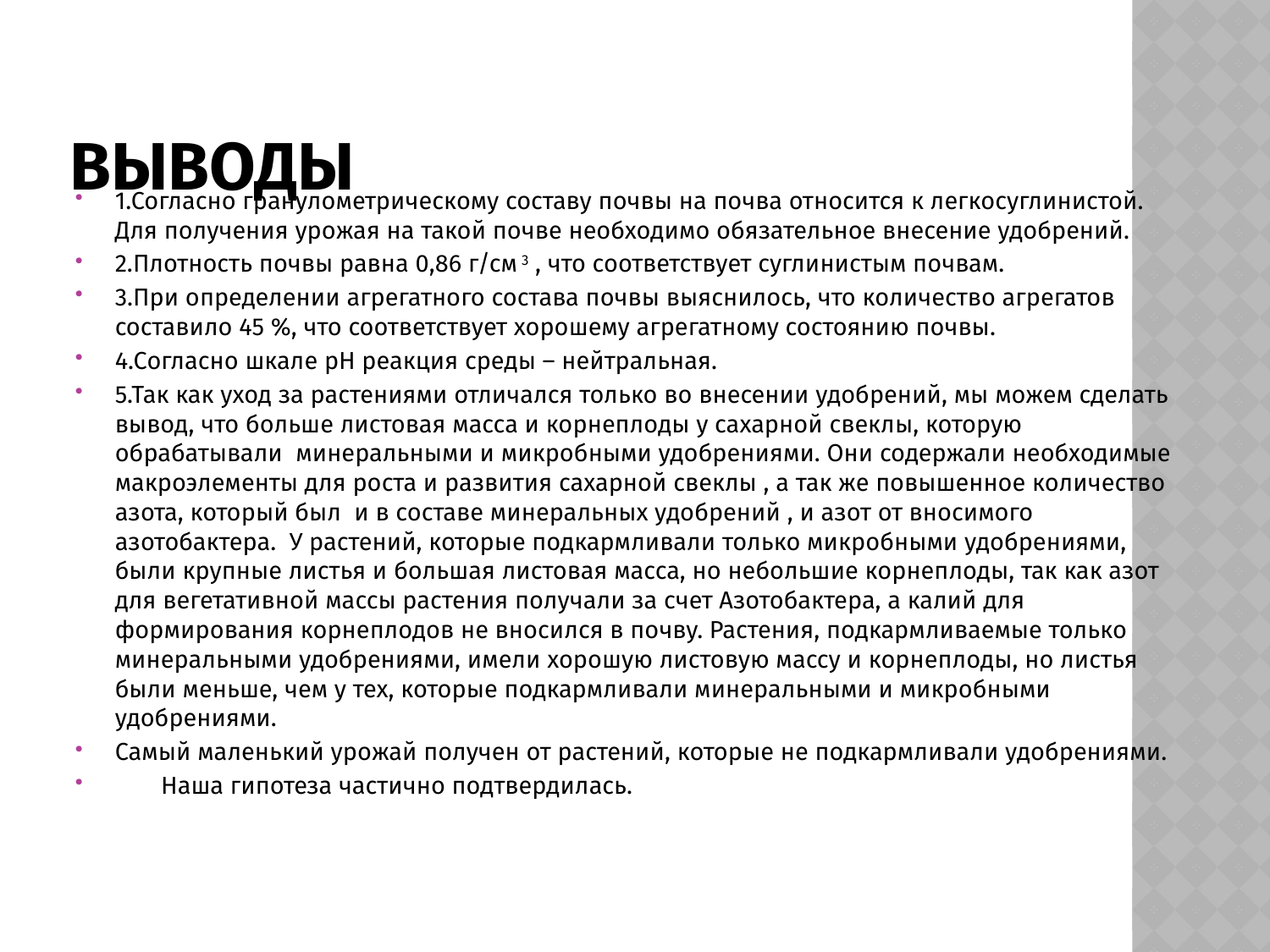

# Выводы
1.Согласно гранулометрическому составу почвы на почва относится к легкосуглинистой. Для получения урожая на такой почве необходимо обязательное внесение удобрений.
2.Плотность почвы равна 0,86 г/см 3 , что соответствует суглинистым почвам.
3.При определении агрегатного состава почвы выяснилось, что количество агрегатов составило 45 %, что соответствует хорошему агрегатному состоянию почвы.
4.Согласно шкале рН реакция среды – нейтральная.
5.Так как уход за растениями отличался только во внесении удобрений, мы можем сделать вывод, что больше листовая масса и корнеплоды у сахарной свеклы, которую обрабатывали  минеральными и микробными удобрениями. Они содержали необходимые макроэлементы для роста и развития сахарной свеклы , а так же повышенное количество  азота, который был  и в составе минеральных удобрений , и азот от вносимого азотобактера.  У растений, которые подкармливали только микробными удобрениями, были крупные листья и большая листовая масса, но небольшие корнеплоды, так как азот для вегетативной массы растения получали за счет Азотобактера, а калий для формирования корнеплодов не вносился в почву. Растения, подкармливаемые только минеральными удобрениями, имели хорошую листовую массу и корнеплоды, но листья были меньше, чем у тех, которые подкармливали минеральными и микробными удобрениями.
Самый маленький урожай получен от растений, которые не подкармливали удобрениями.
       Наша гипотеза частично подтвердилась.